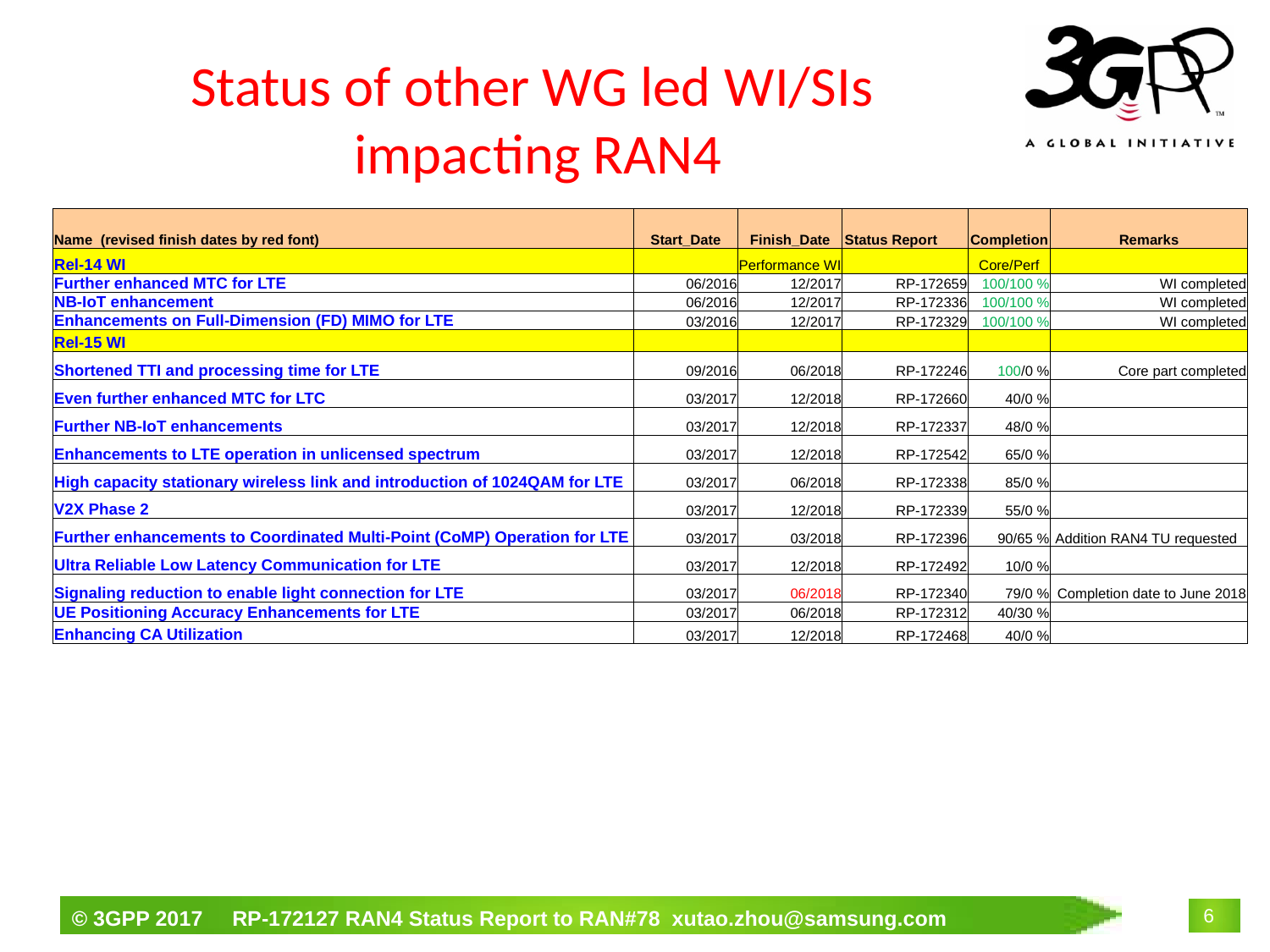

# Status of other WG led WI/SIs impacting RAN4
| Name (revised finish dates by red font) | Start\_Date | Finish\_Date | Status Report | Completion | Remarks |
| --- | --- | --- | --- | --- | --- |
| Rel-14 WI |  | Performance WI |  | Core/Perf |  |
| Further enhanced MTC for LTE | 06/2016 | 12/2017 | RP-172659 | 100/100 % | WI completed |
| NB-IoT enhancement | 06/2016 | 12/2017 | RP-172336 | 100/100 % | WI completed |
| Enhancements on Full-Dimension (FD) MIMO for LTE | 03/2016 | 12/2017 | RP-172329 | 100/100 % | WI completed |
| Rel-15 WI |  |  |  |  |  |
| Shortened TTI and processing time for LTE | 09/2016 | 06/2018 | RP-172246 | 100/0 % | Core part completed |
| Even further enhanced MTC for LTC | 03/2017 | 12/2018 | RP-172660 | 40/0 % |  |
| Further NB-IoT enhancements | 03/2017 | 12/2018 | RP-172337 | 48/0 % |  |
| Enhancements to LTE operation in unlicensed spectrum | 03/2017 | 12/2018 | RP-172542 | 65/0 % |  |
| High capacity stationary wireless link and introduction of 1024QAM for LTE | 03/2017 | 06/2018 | RP-172338 | 85/0 % |  |
| V2X Phase 2 | 03/2017 | 12/2018 | RP-172339 | 55/0 % |  |
| Further enhancements to Coordinated Multi-Point (CoMP) Operation for LTE | 03/2017 | 03/2018 | RP-172396 | 90/65 % | Addition RAN4 TU requested |
| Ultra Reliable Low Latency Communication for LTE | 03/2017 | 12/2018 | RP-172492 | 10/0 % |  |
| Signaling reduction to enable light connection for LTE | 03/2017 | 06/2018 | RP-172340 | 79/0 % | Completion date to June 2018 |
| UE Positioning Accuracy Enhancements for LTE | 03/2017 | 06/2018 | RP-172312 | 40/30 % |  |
| Enhancing CA Utilization | 03/2017 | 12/2018 | RP-172468 | 40/0 % |  |